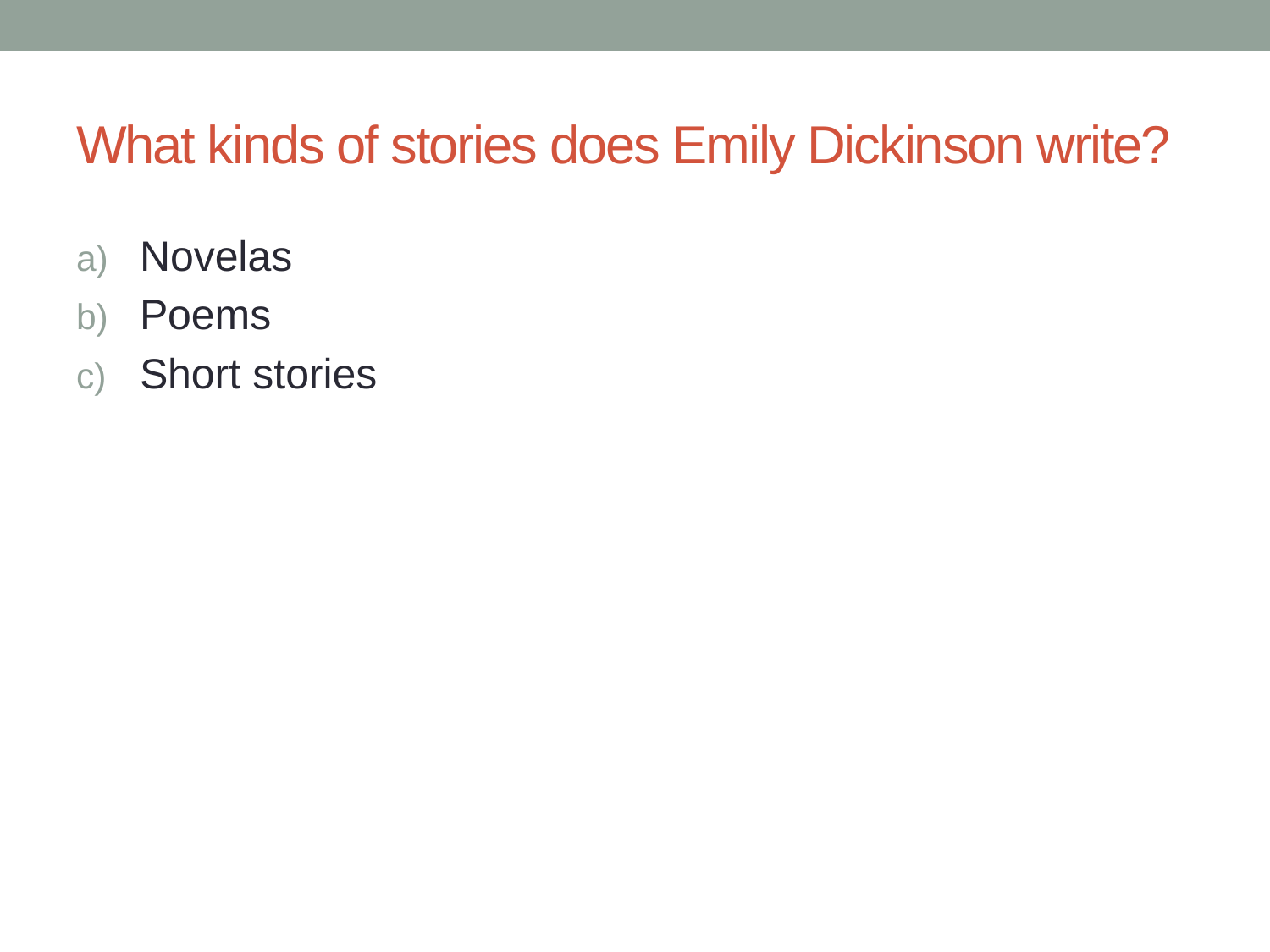

# What kinds of stories does Emily Dickinson write?
Novelas
Poems
Short stories